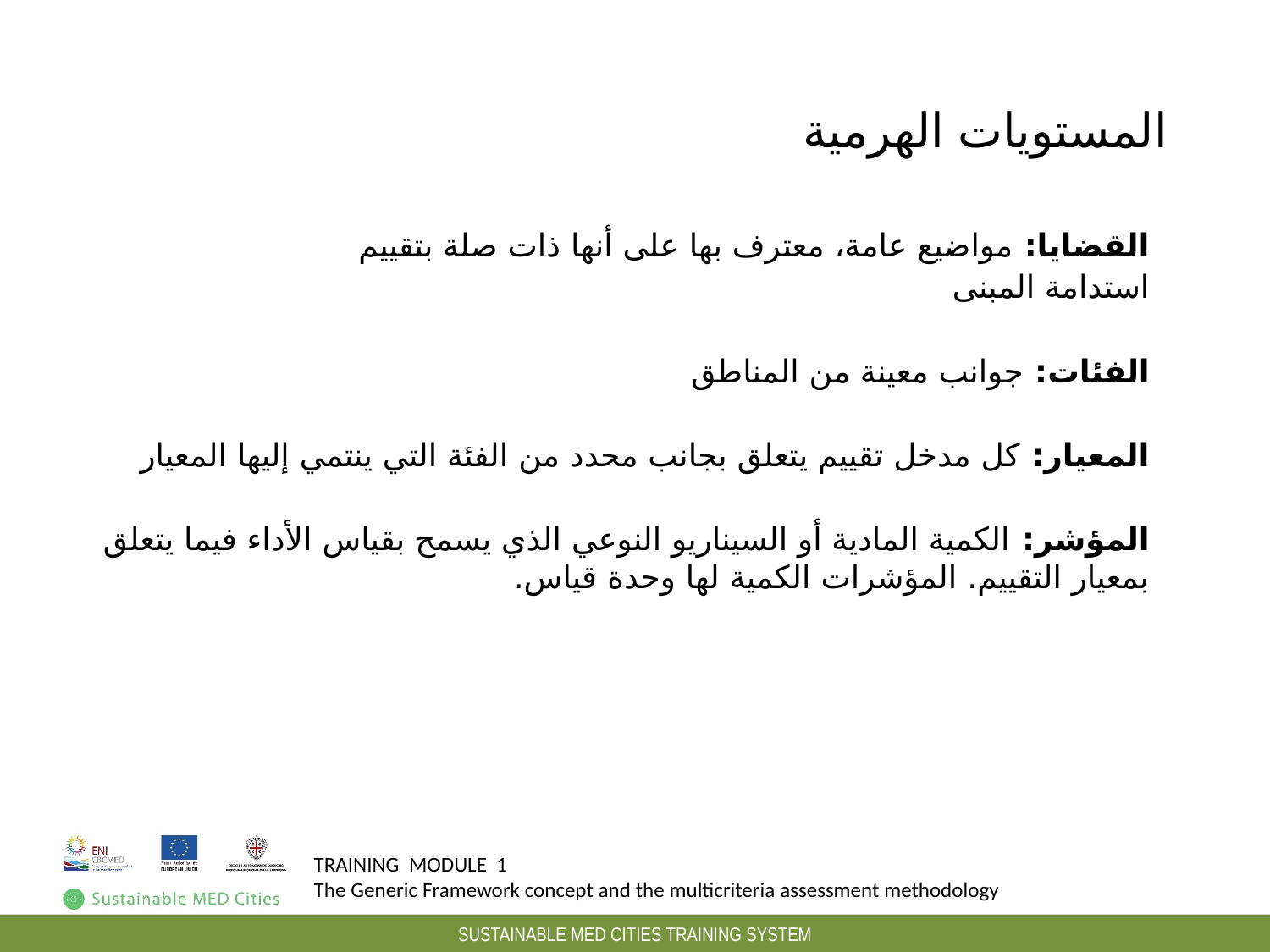

المستويات الهرمية
القضايا: مواضيع عامة، معترف بها على أنها ذات صلة بتقييم
استدامة المبنى

الفئات: جوانب معينة من المناطق

المعيار: كل مدخل تقييم يتعلق بجانب محدد من الفئة التي ينتمي إليها المعيار

المؤشر: الكمية المادية أو السيناريو النوعي الذي يسمح بقياس الأداء فيما يتعلق بمعيار التقييم. المؤشرات الكمية لها وحدة قياس.